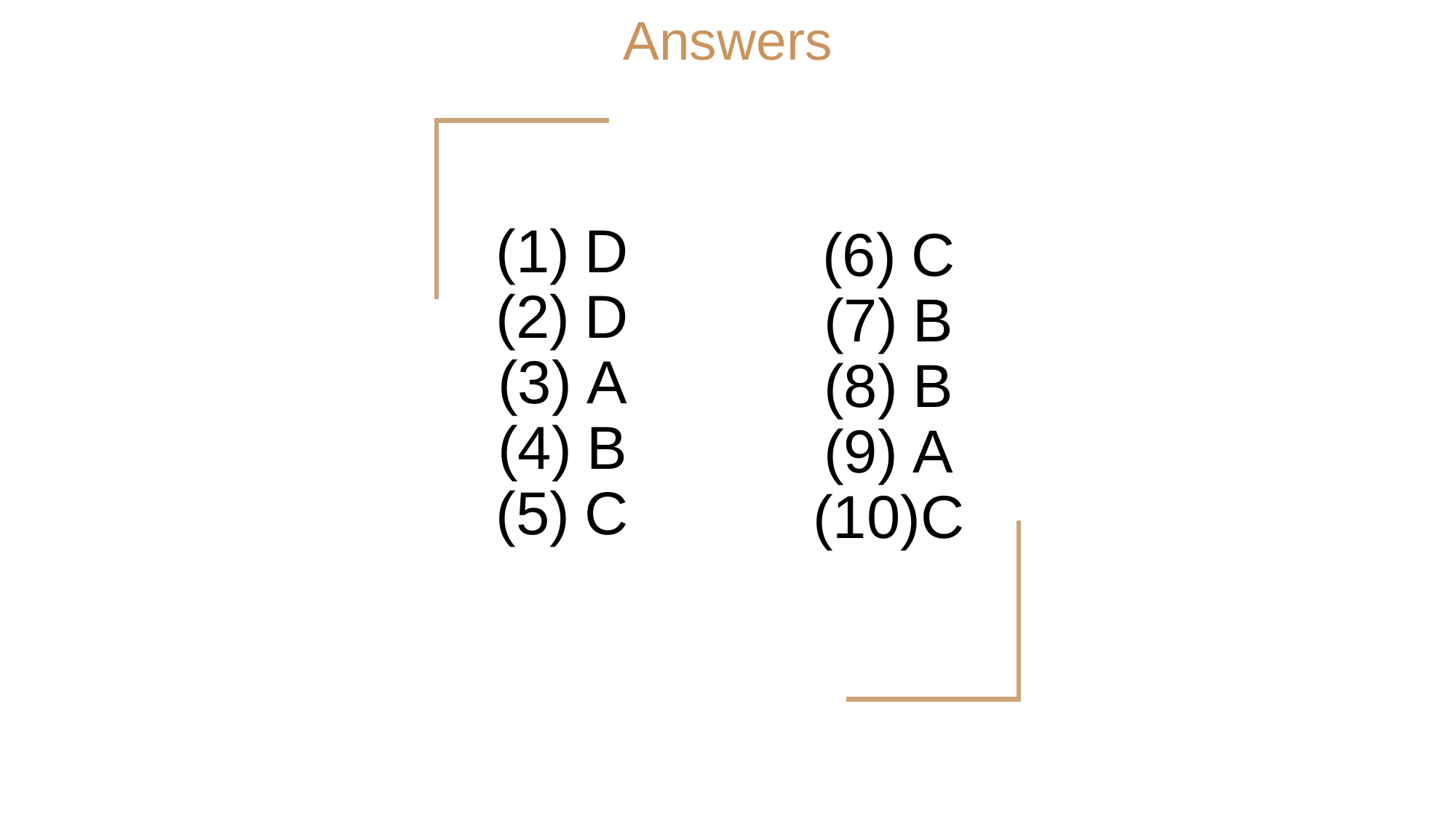

Answers

D
D
A
B
C

C
B
B
A
C